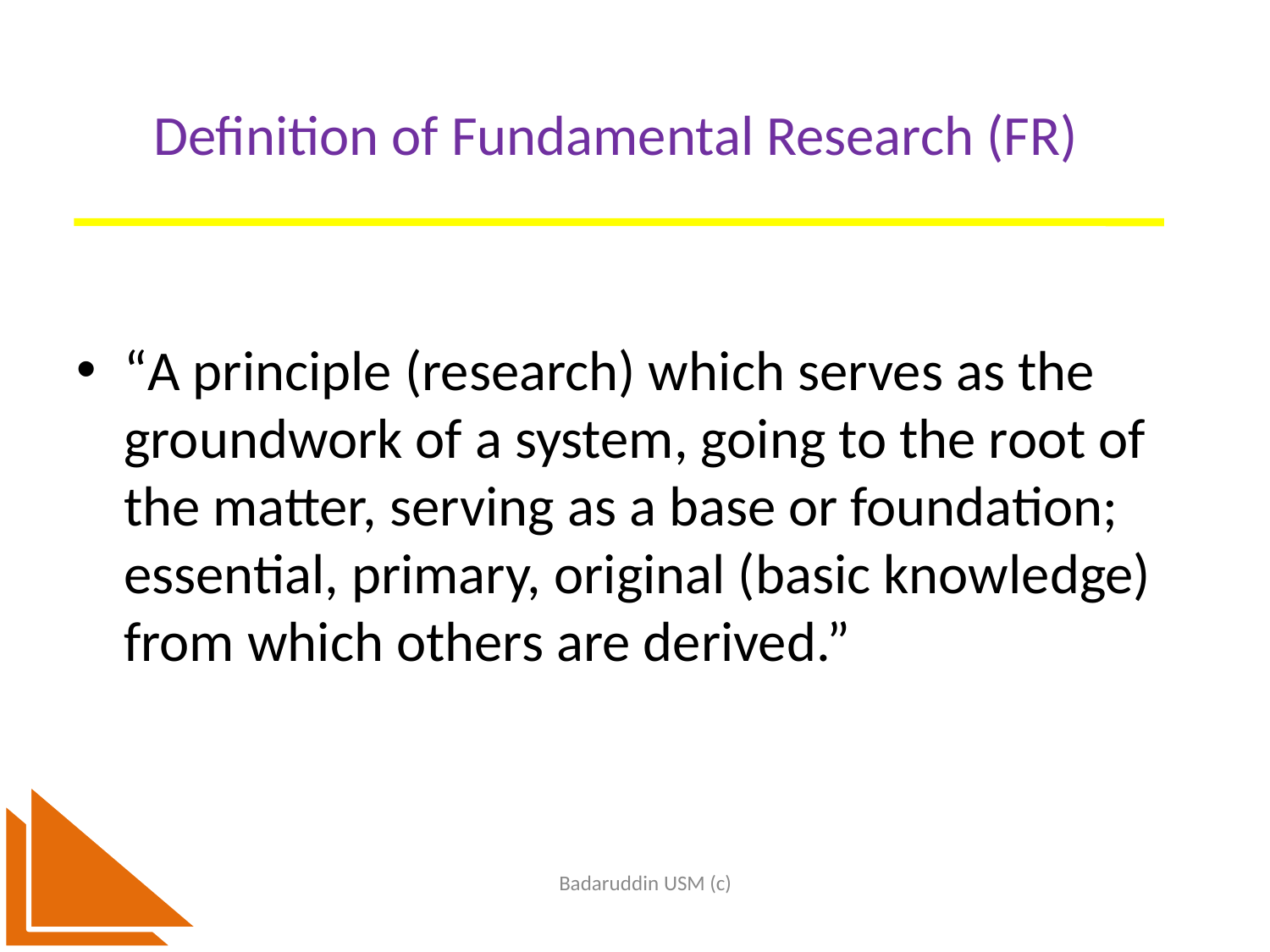

# Definition of Fundamental Research (FR)

“A principle (research) which serves as the groundwork of a system, going to the root of the matter, serving as a base or foundation; essential, primary, original (basic knowledge) from which others are derived.”

Badaruddin USM (c)